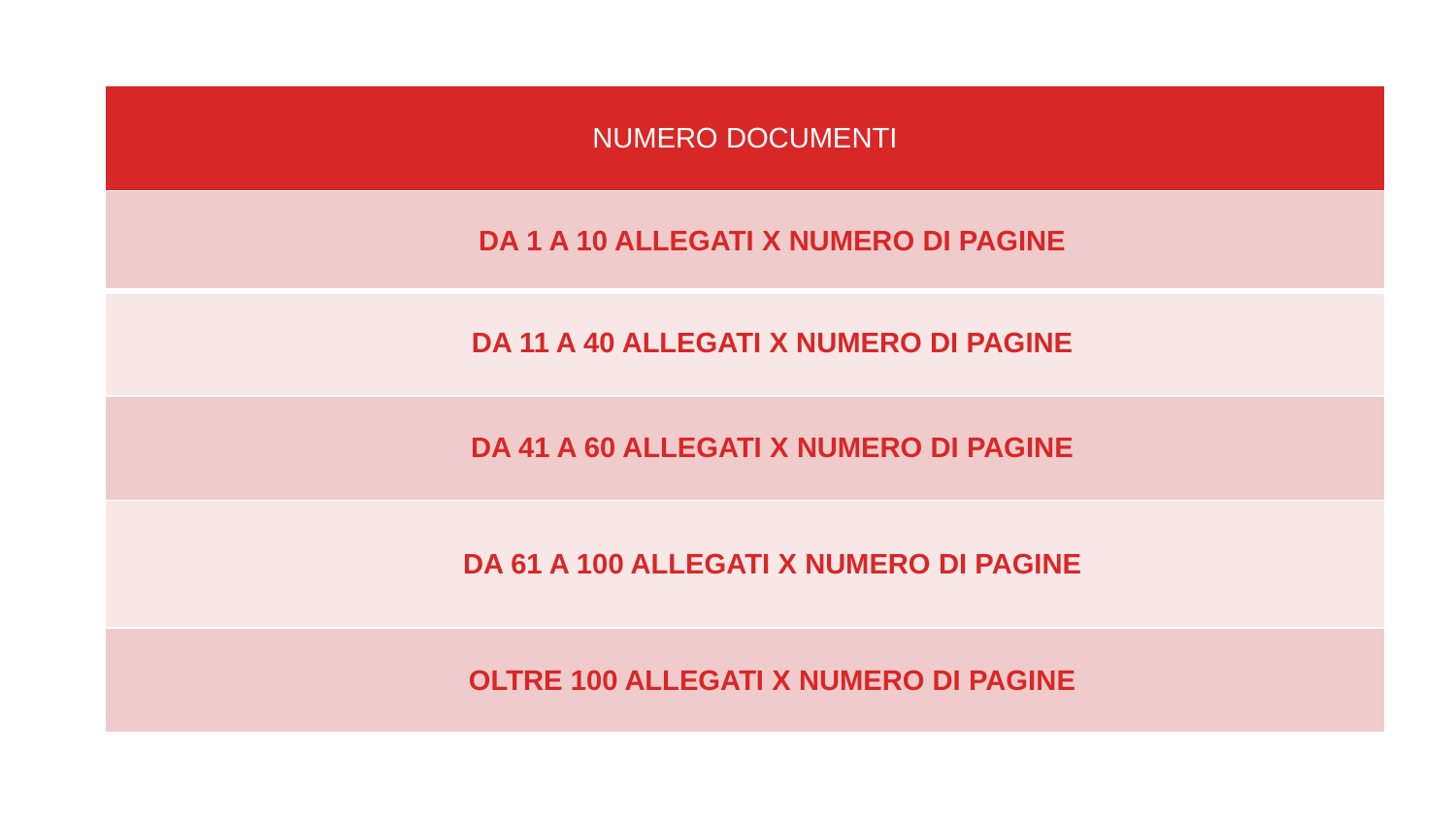

| NUMERO DOCUMENTI |
| --- |
| DA 1 A 10 ALLEGATI X NUMERO DI PAGINE |
| DA 11 A 40 ALLEGATI X NUMERO DI PAGINE |
| DA 41 A 60 ALLEGATI X NUMERO DI PAGINE |
| DA 61 A 100 ALLEGATI X NUMERO DI PAGINE |
| OLTRE 100 ALLEGATI X NUMERO DI PAGINE |